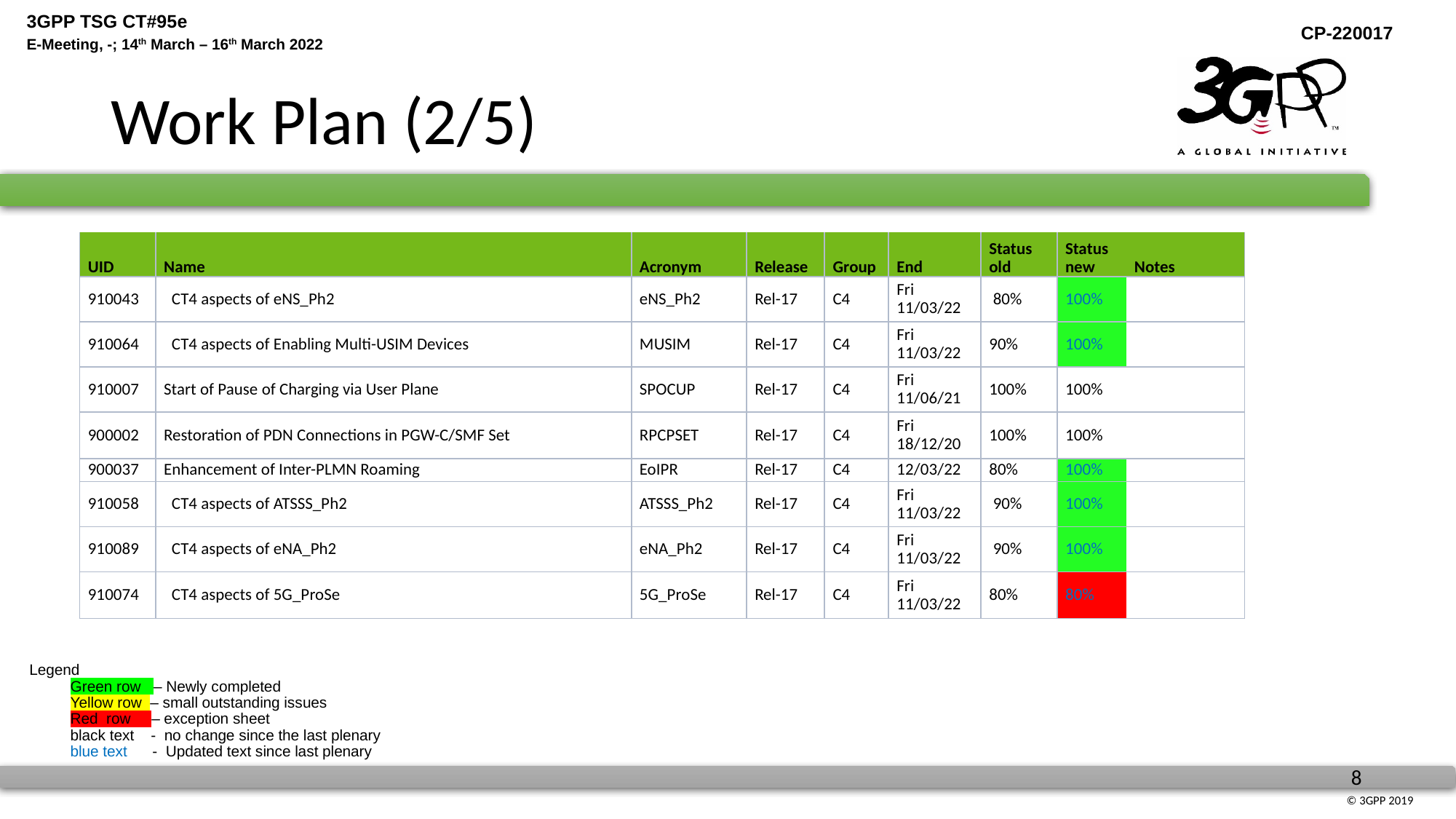

# Work Plan (2/5)
| UID | Name | Acronym | Release | Group | End | Status old | Status new | Notes |
| --- | --- | --- | --- | --- | --- | --- | --- | --- |
| 910043 | CT4 aspects of eNS\_Ph2 | eNS\_Ph2 | Rel-17 | C4 | Fri 11/03/22 | 80% | 100% |  |
| 910064 | CT4 aspects of Enabling Multi-USIM Devices | MUSIM | Rel-17 | C4 | Fri 11/03/22 | 90% | 100% |  |
| 910007 | Start of Pause of Charging via User Plane | SPOCUP | Rel-17 | C4 | Fri 11/06/21 | 100% | 100% |  |
| 900002 | Restoration of PDN Connections in PGW-C/SMF Set | RPCPSET | Rel-17 | C4 | Fri 18/12/20 | 100% | 100% |  |
| 900037 | Enhancement of Inter-PLMN Roaming | EoIPR | Rel-17 | C4 | 12/03/22 | 80% | 100% |  |
| 910058 | CT4 aspects of ATSSS\_Ph2 | ATSSS\_Ph2 | Rel-17 | C4 | Fri 11/03/22 | 90% | 100% |  |
| 910089 | CT4 aspects of eNA\_Ph2 | eNA\_Ph2 | Rel-17 | C4 | Fri 11/03/22 | 90% | 100% |  |
| 910074 | CT4 aspects of 5G\_ProSe | 5G\_ProSe | Rel-17 | C4 | Fri 11/03/22 | 80% | 80% |  |
Legend
Green row   – Newly completed
	Yellow row  – small outstanding issues
Red  row     – exception sheet
	black text    -  no change since the last plenary
	blue text      -  Updated text since last plenary